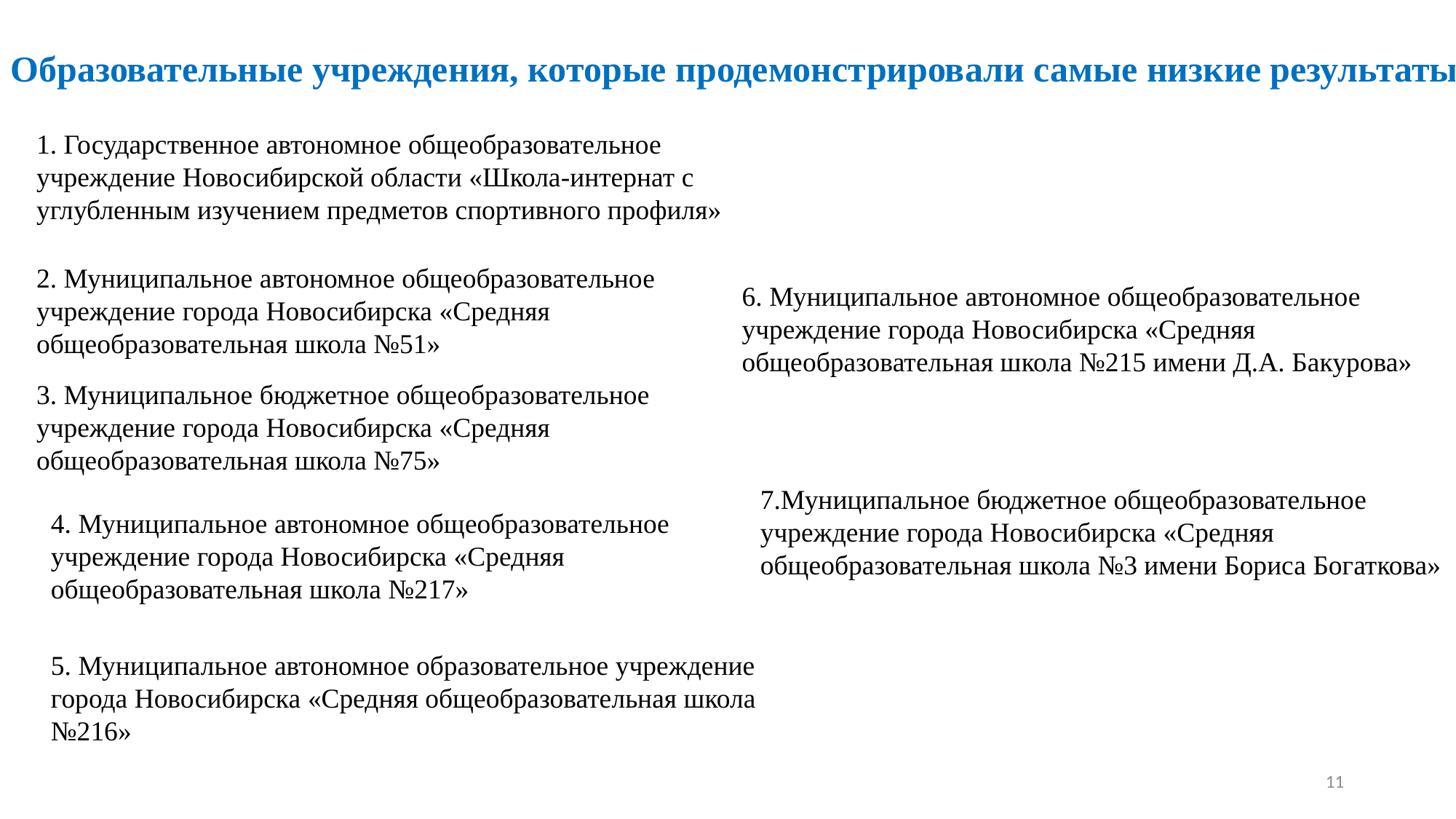

Образовательные учреждения, которые продемонстрировали самые низкие результаты
1. Государственное автономное общеобразовательное учреждение Новосибирской области «Школа-интернат с углубленным изучением предметов спортивного профиля»
2. Муниципальное автономное общеобразовательное учреждение города Новосибирска «Средняя общеобразовательная школа №51»
6. Муниципальное автономное общеобразовательное учреждение города Новосибирска «Средняя общеобразовательная школа №215 имени Д.А. Бакурова»
3. Муниципальное бюджетное общеобразовательное учреждение города Новосибирска «Средняя общеобразовательная школа №75»
7.Муниципальное бюджетное общеобразовательное учреждение города Новосибирска «Средняя общеобразовательная школа №3 имени Бориса Богаткова»
4. Муниципальное автономное общеобразовательное учреждение города Новосибирска «Средняя общеобразовательная школа №217»
5. Муниципальное автономное образовательное учреждение города Новосибирска «Средняя общеобразовательная школа №216»
11